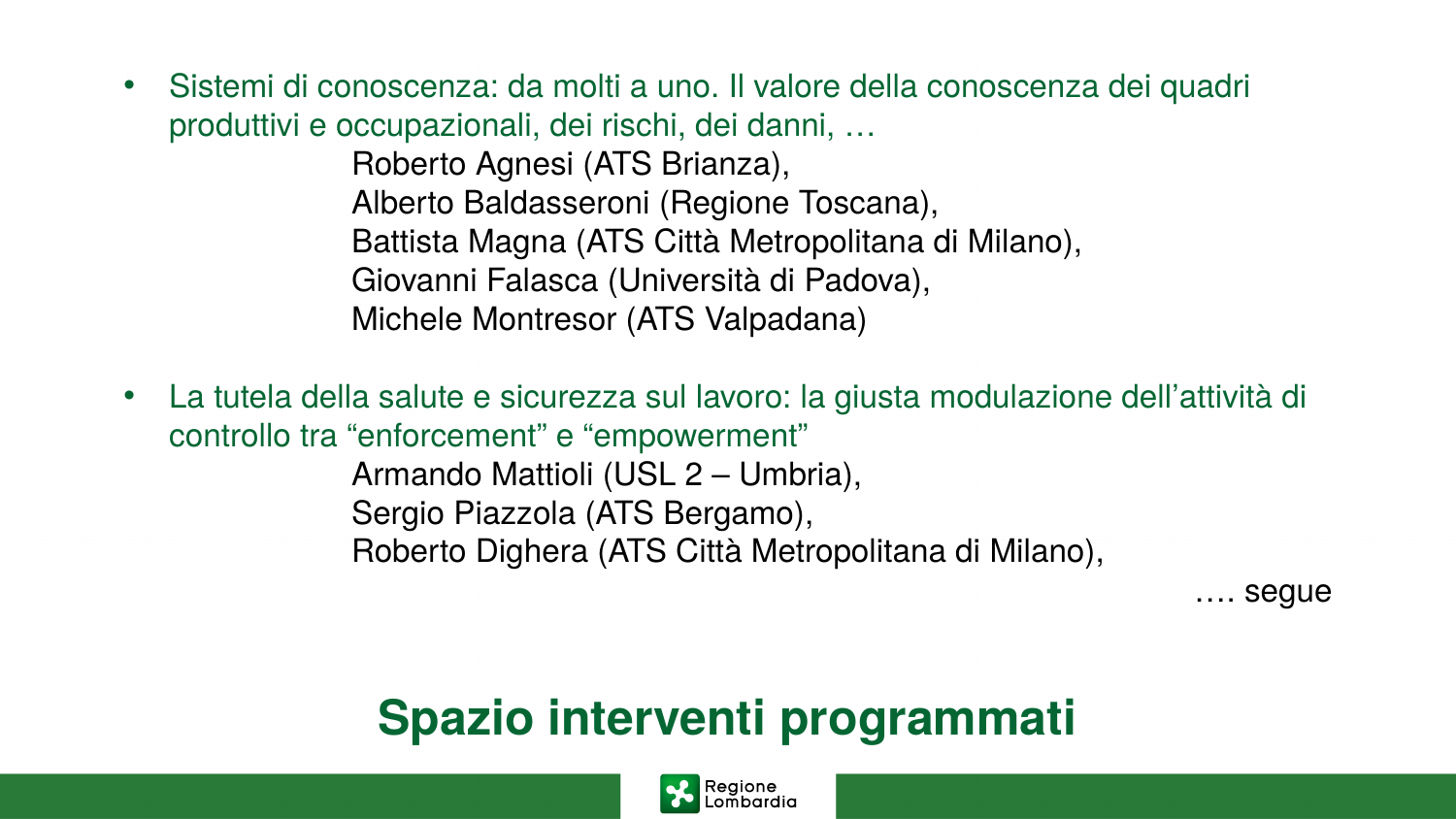

Sistemi di conoscenza: da molti a uno. Il valore della conoscenza dei quadri produttivi e occupazionali, dei rischi, dei danni, …
Roberto Agnesi (ATS Brianza),
Alberto Baldasseroni (Regione Toscana),
Battista Magna (ATS Città Metropolitana di Milano),
Giovanni Falasca (Università di Padova),
Michele Montresor (ATS Valpadana)

La tutela della salute e sicurezza sul lavoro: la giusta modulazione dell’attività di  controllo tra “enforcement” e “empowerment”
Armando Mattioli (USL 2 – Umbria),
Sergio Piazzola (ATS Bergamo),
Roberto Dighera (ATS Città Metropolitana di Milano),
…. segue
# Spazio interventi programmati